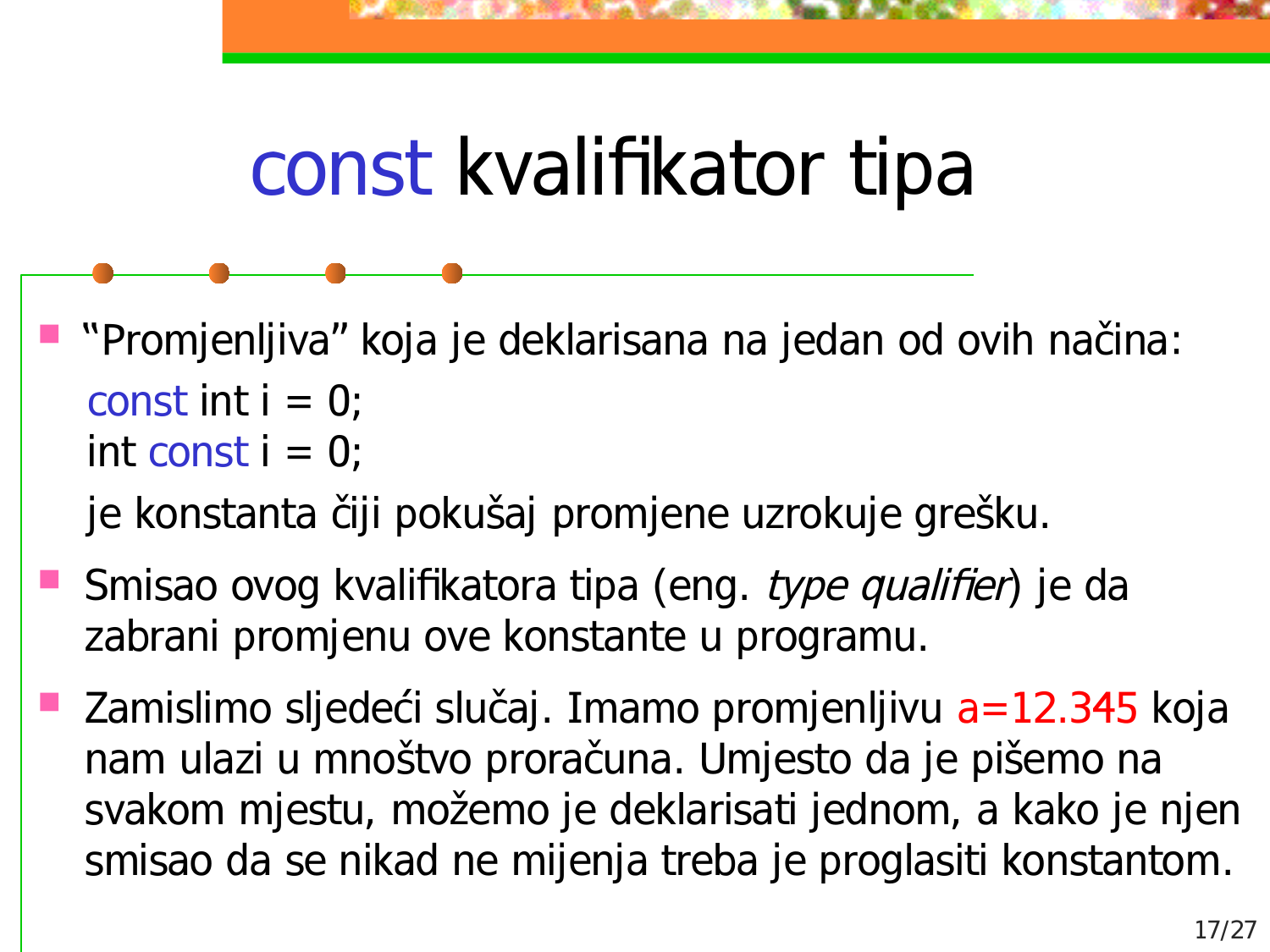

# const kvalifikator tipa
“Promjenljiva” koja je deklarisana na jedan od ovih načina:
const int i = 0;
int const i = 0;
je konstanta čiji pokušaj promjene uzrokuje grešku.
Smisao ovog kvalifikatora tipa (eng. type qualifier) je da zabrani promjenu ove konstante u programu.
Zamislimo sljedeći slučaj. Imamo promjenljivu a=12.345 koja nam ulazi u mnoštvo proračuna. Umjesto da je pišemo na svakom mjestu, možemo je deklarisati jednom, a kako je njen smisao da se nikad ne mijenja treba je proglasiti konstantom.
17/27